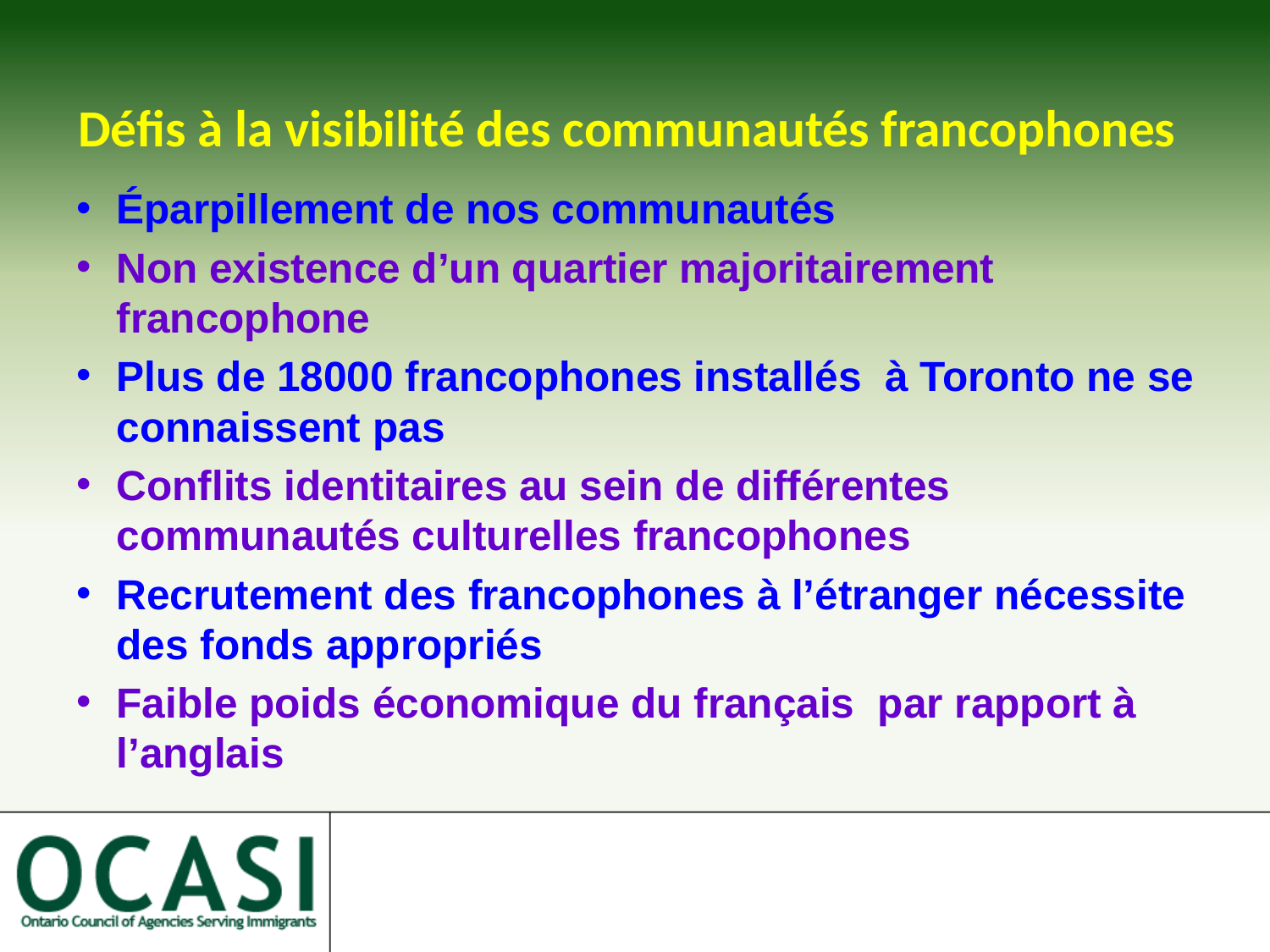

# Défis à la visibilité des communautés francophones
Éparpillement de nos communautés
Non existence d’un quartier majoritairement francophone
Plus de 18000 francophones installés  à Toronto ne se connaissent pas
Conflits identitaires au sein de différentes communautés culturelles francophones
Recrutement des francophones à l’étranger nécessite des fonds appropriés
Faible poids économique du français  par rapport à l’anglais